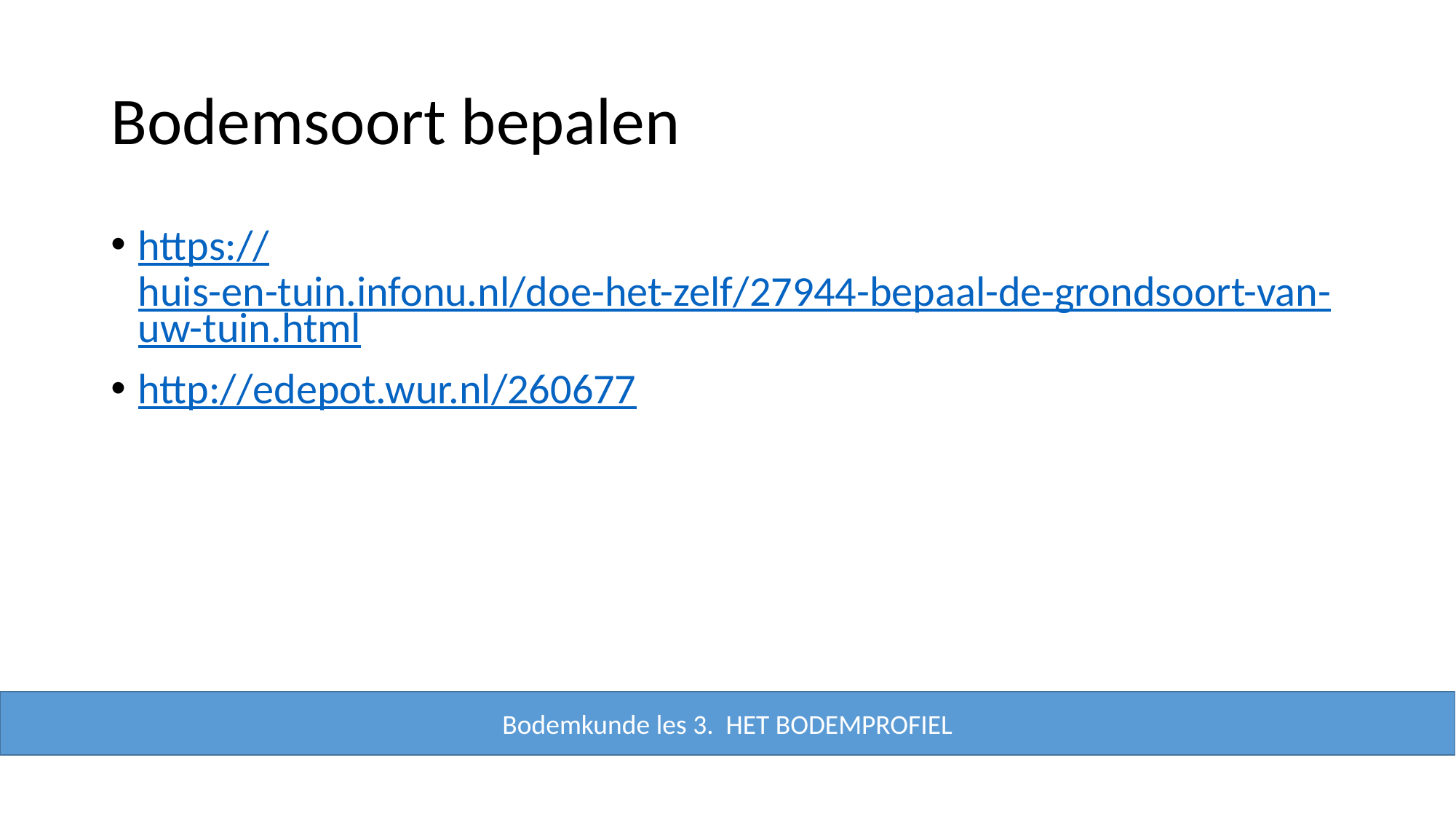

# Bodemsoort bepalen
https://huis-en-tuin.infonu.nl/doe-het-zelf/27944-bepaal-de-grondsoort-van-uw-tuin.html
http://edepot.wur.nl/260677

Bodemkunde les 3.  HET BODEMPROFIEL